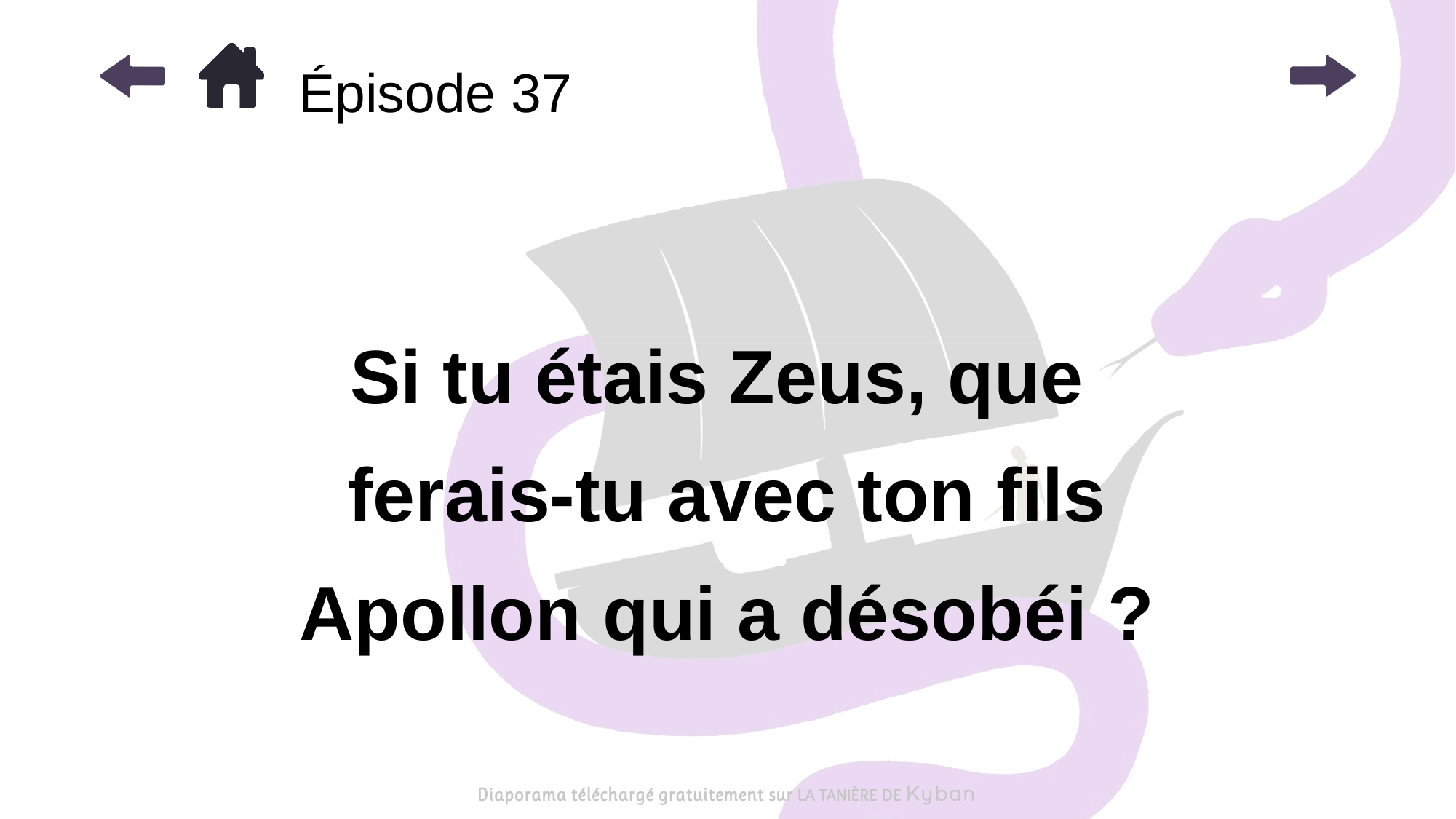

# Épisode 37
Si tu étais Zeus, que
ferais-tu avec ton fils
Apollon qui a désobéi ?